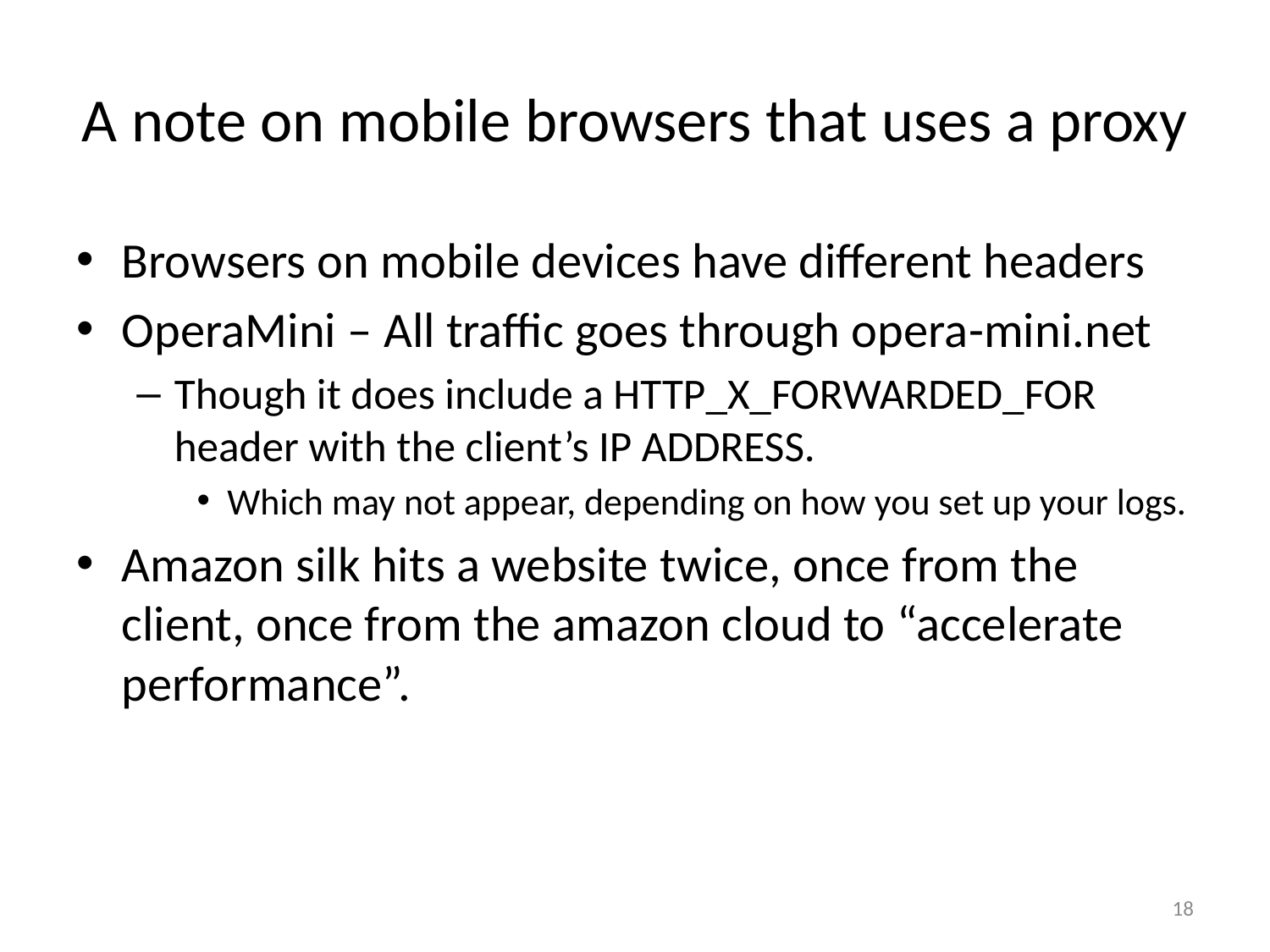

# A note on mobile browsers that uses a proxy
Browsers on mobile devices have different headers
OperaMini – All traffic goes through opera-mini.net
Though it does include a HTTP_X_FORWARDED_FOR header with the client’s IP ADDRESS.
Which may not appear, depending on how you set up your logs.
Amazon silk hits a website twice, once from the client, once from the amazon cloud to “accelerate performance”.
18